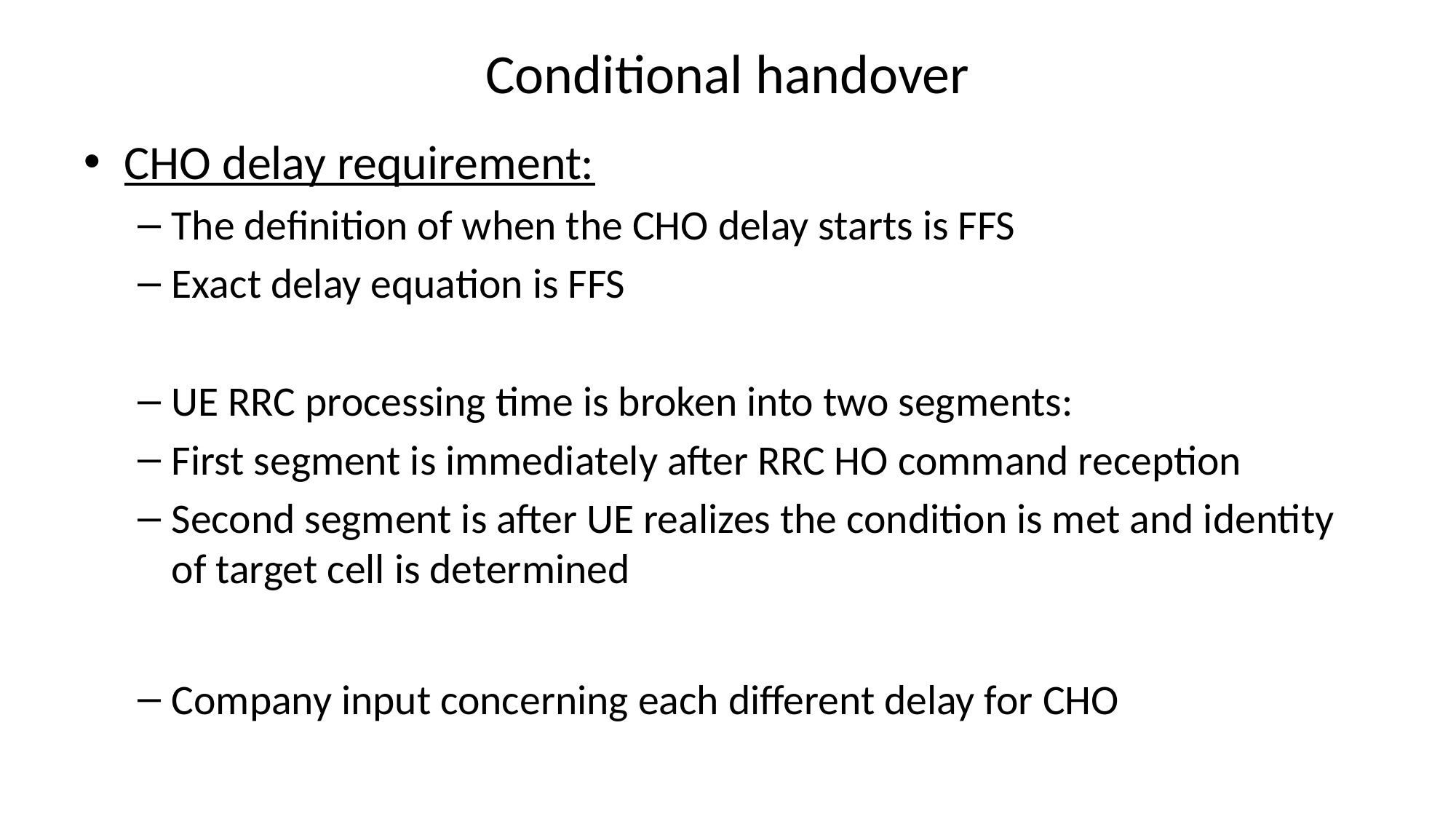

# Conditional handover
CHO delay requirement:
The definition of when the CHO delay starts is FFS
Exact delay equation is FFS

UE RRC processing time is broken into two segments:
First segment is immediately after RRC HO command reception
Second segment is after UE realizes the condition is met and identity of target cell is determined

Company input concerning each different delay for CHO